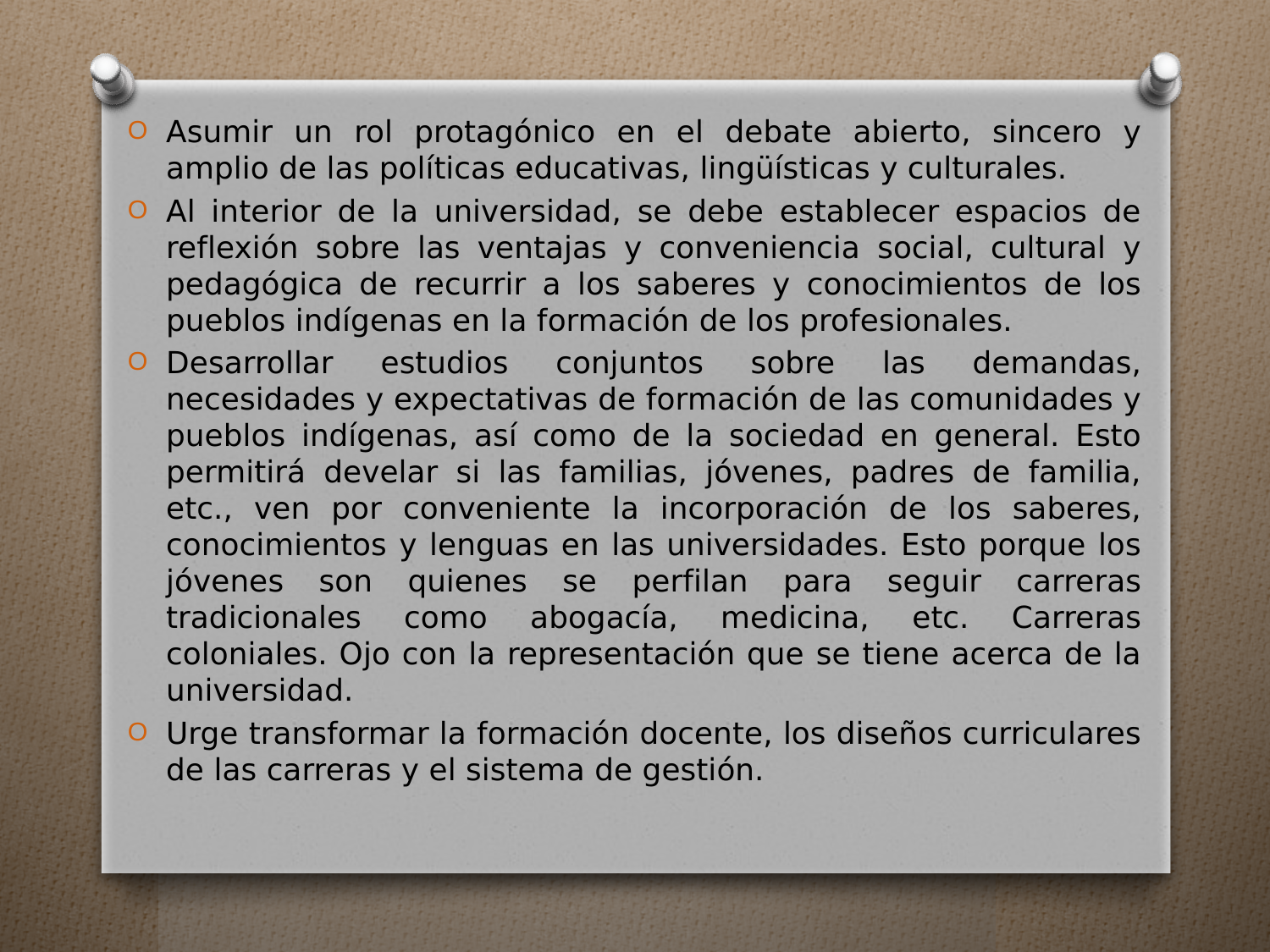

Asumir un rol protagónico en el debate abierto, sincero y amplio de las políticas educativas, lingüísticas y culturales.
Al interior de la universidad, se debe establecer espacios de reflexión sobre las ventajas y conveniencia social, cultural y pedagógica de recurrir a los saberes y conocimientos de los pueblos indígenas en la formación de los profesionales.
Desarrollar estudios conjuntos sobre las demandas, necesidades y expectativas de formación de las comunidades y pueblos indígenas, así como de la sociedad en general. Esto permitirá develar si las familias, jóvenes, padres de familia, etc., ven por conveniente la incorporación de los saberes, conocimientos y lenguas en las universidades. Esto porque los jóvenes son quienes se perfilan para seguir carreras tradicionales como abogacía, medicina, etc. Carreras coloniales. Ojo con la representación que se tiene acerca de la universidad.
Urge transformar la formación docente, los diseños curriculares de las carreras y el sistema de gestión.